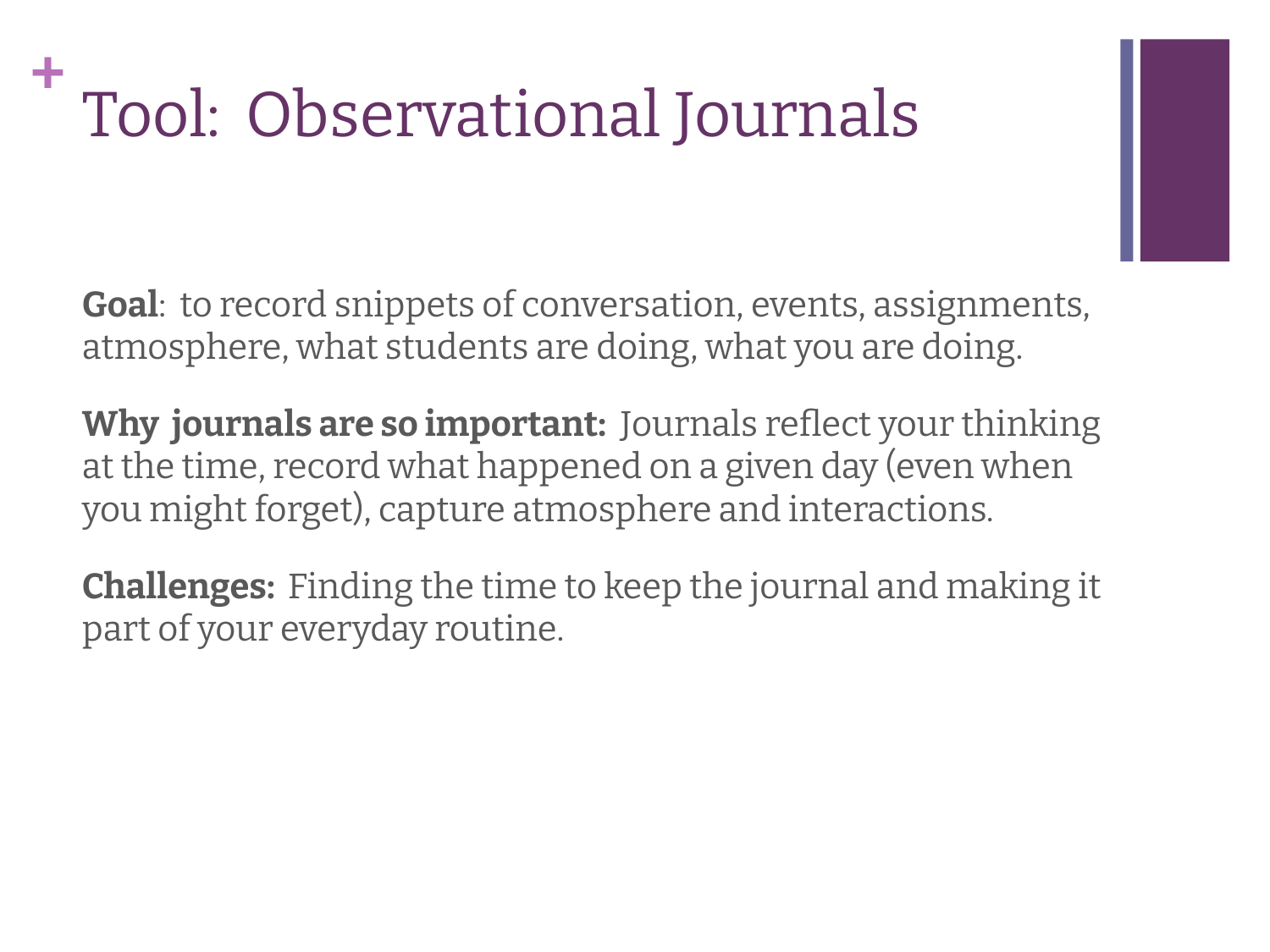

# Tool:  Observational Journals
Goal:  to record snippets of conversation, events, assignments, atmosphere, what students are doing, what you are doing.
Why  journals are so important:  Journals reflect your thinking at the time, record what happened on a given day (even when you might forget), capture atmosphere and interactions.
Challenges:  Finding the time to keep the journal and making it part of your everyday routine.